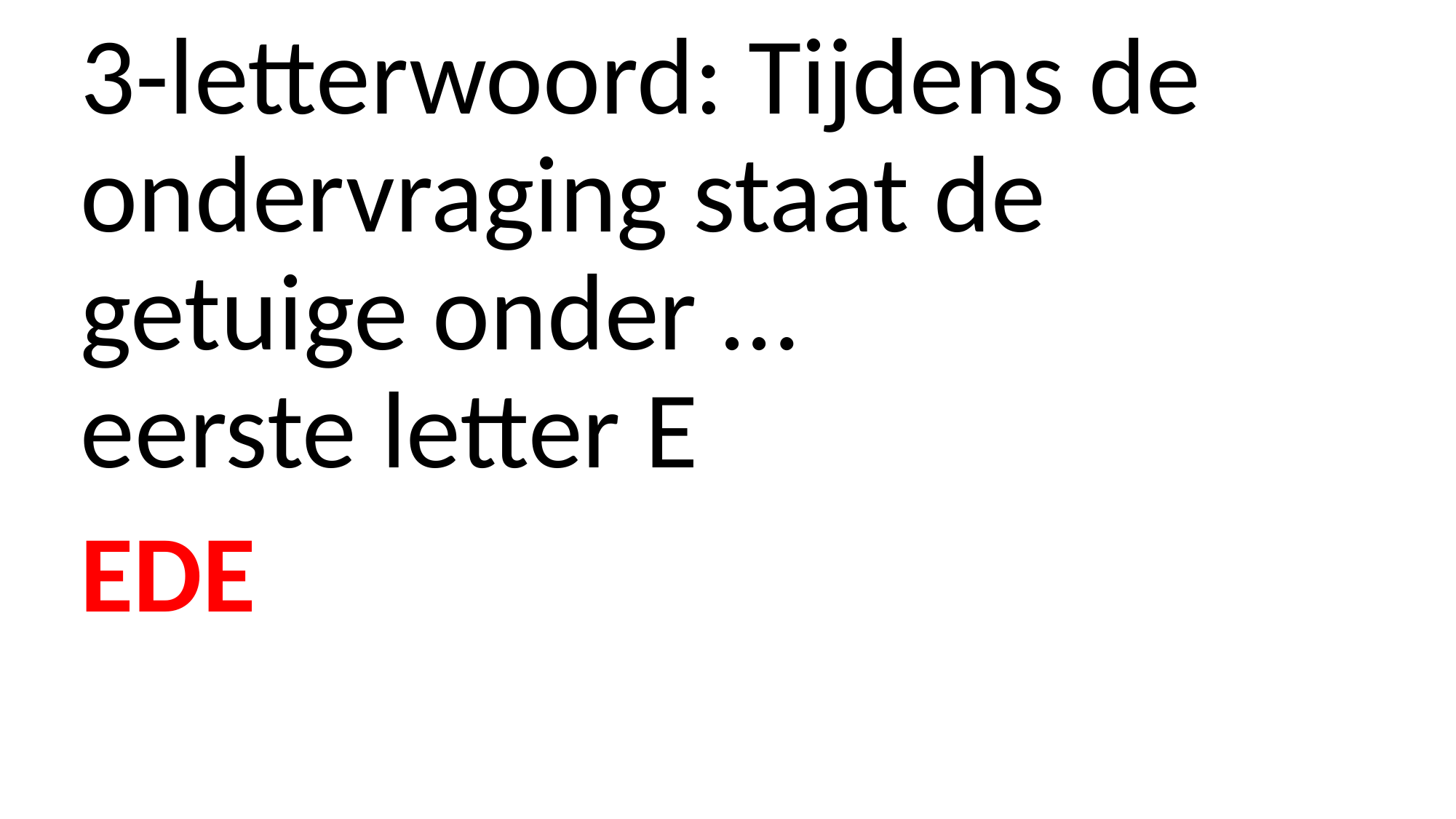

# 3-letterwoord: Tijdens de ondervraging staat de getuige onder … eerste letter E
EDE